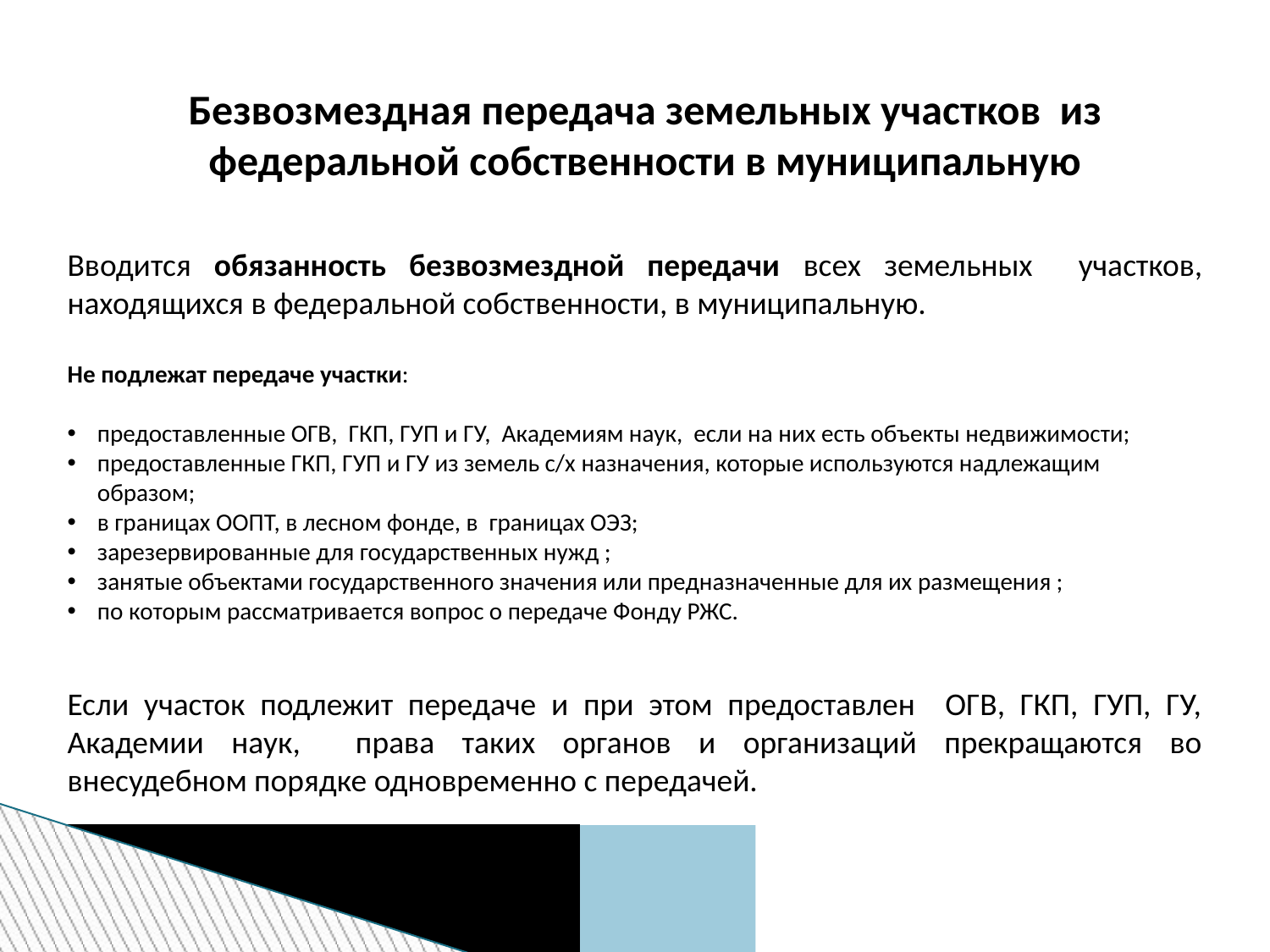

Безвозмездная передача земельных участков  из федеральной собственности в муниципальную
Вводится обязанность безвозмездной передачи всех земельных  участков, находящихся в федеральной собственности, в муниципальную.

Не подлежат передаче участки:

предоставленные ОГВ,  ГКП, ГУП и ГУ,  Академиям наук,  если на них есть объекты недвижимости;
предоставленные ГКП, ГУП и ГУ из земель с/х назначения, которые используются надлежащим образом;
в границах ООПТ, в лесном фонде, в  границах ОЭЗ;
зарезервированные для государственных нужд ;
занятые объектами государственного значения или предназначенные для их размещения ;
по которым рассматривается вопрос о передаче Фонду РЖС.

Если участок подлежит передаче и при этом предоставлен  ОГВ, ГКП, ГУП, ГУ, Академии наук,  права таких органов и организаций прекращаются во внесудебном порядке одновременно с передачей.